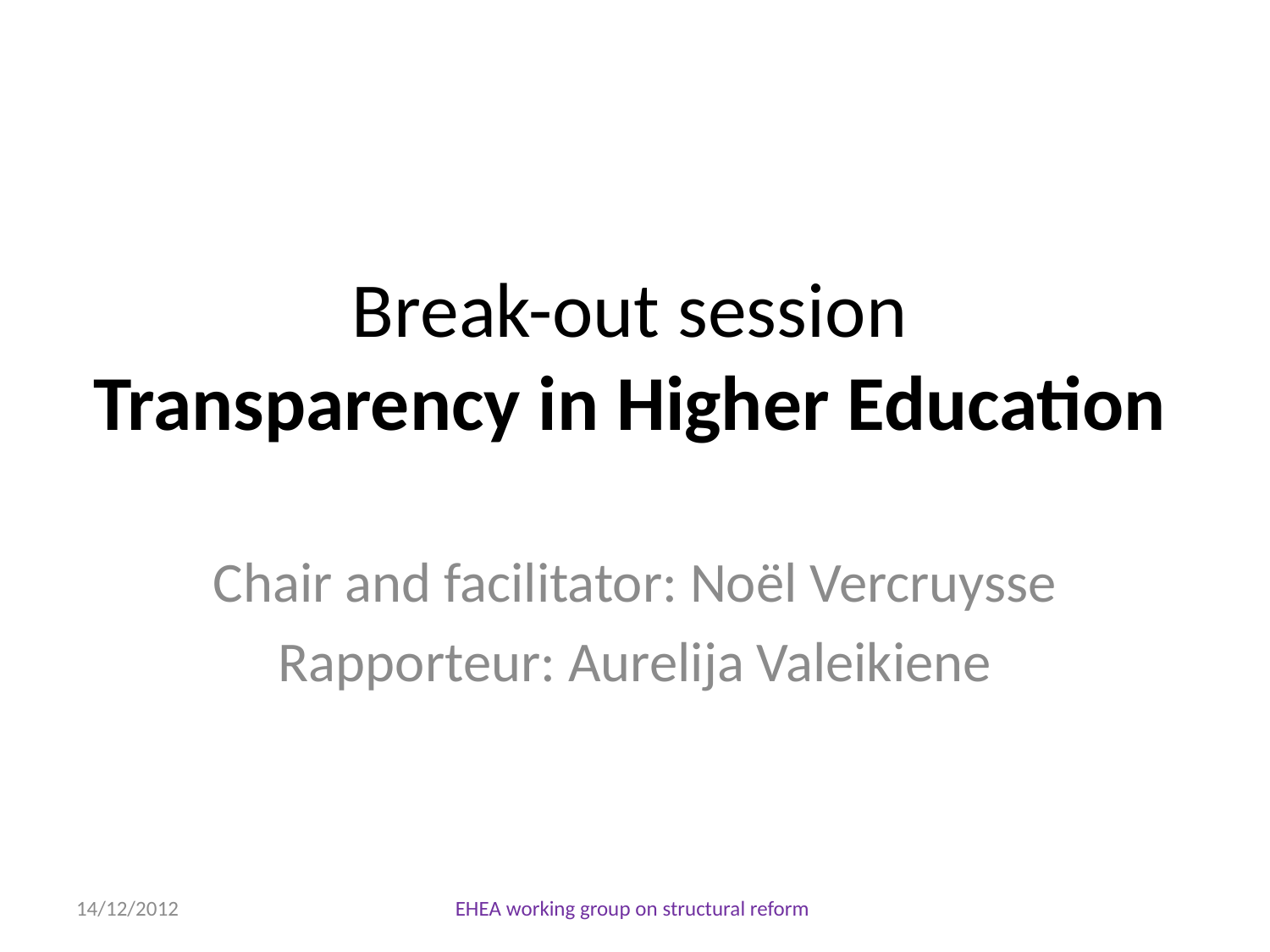

# Break-out session Transparency in Higher Education
Chair and facilitator: Noël Vercruysse
Rapporteur: Aurelija Valeikiene
14/12/2012
EHEA working group on structural reform